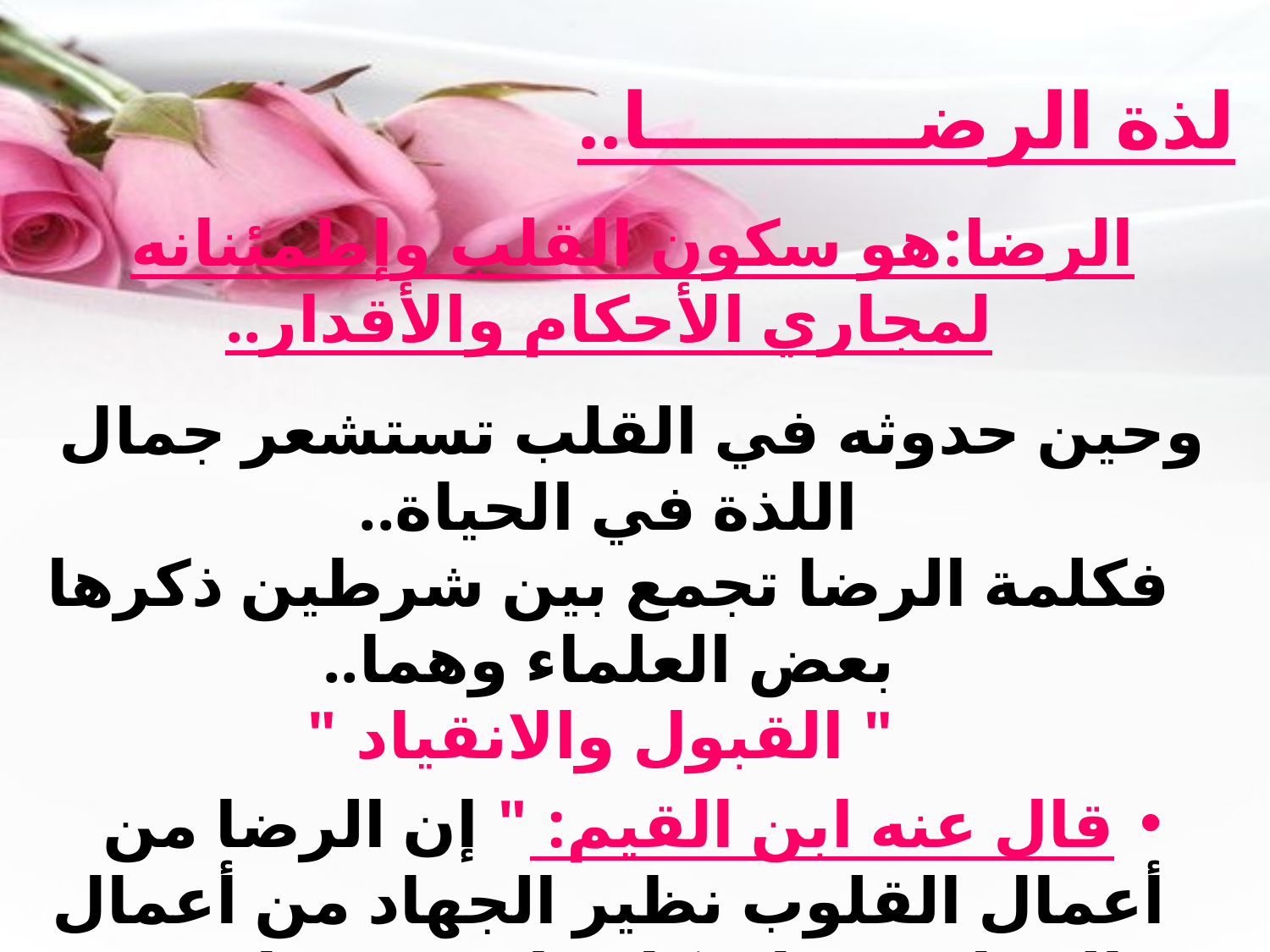

لذة الرضــــــــــا..
الرضا:هو سكون القلب وإطمئنانه لمجاري الأحكام والأقدار..
وحين حدوثه في القلب تستشعر جمال اللذة في الحياة..
فكلمة الرضا تجمع بين شرطين ذكرها بعض العلماء وهما..
 " القبول والانقياد "
قال عنه ابن القيم: " إن الرضا من أعمال القلوب نظير الجهاد من أعمال الجوارح.. فان كل واحد منهما ذروة سنام الإيمان "